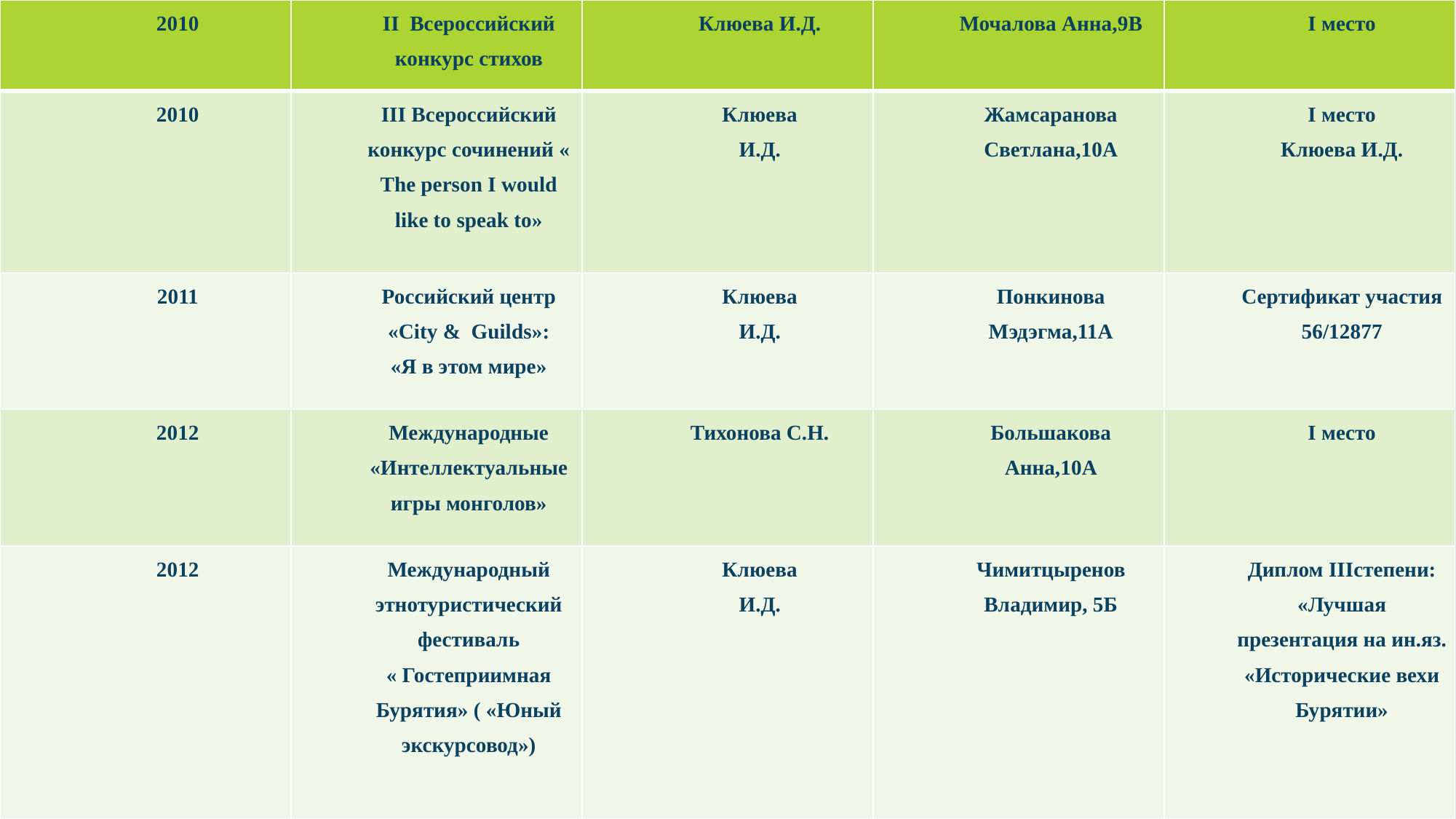

| 2010 | II Всероссийский конкурс стихов | Клюева И.Д. | Мочалова Анна,9В | I место |
| --- | --- | --- | --- | --- |
| 2010 | III Всероссийский конкурс сочинений « The person I would like to speak to» | Клюева И.Д. | Жамсаранова Светлана,10А | I место Клюева И.Д. |
| 2011 | Российский центр «City & Guilds»: «Я в этом мире» | Клюева И.Д. | Понкинова Мэдэгма,11А | Сертификат участия 56/12877 |
| 2012 | Международные «Интеллектуальные игры монголов» | Тихонова С.Н. | Большакова Анна,10А | I место |
| 2012 | Международный этнотуристический фестиваль « Гостеприимная Бурятия» ( «Юный экскурсовод») | Клюева И.Д. | Чимитцыренов Владимир, 5Б | Диплом IIIстепени: «Лучшая презентация на ин.яз. «Исторические вехи Бурятии» |
#